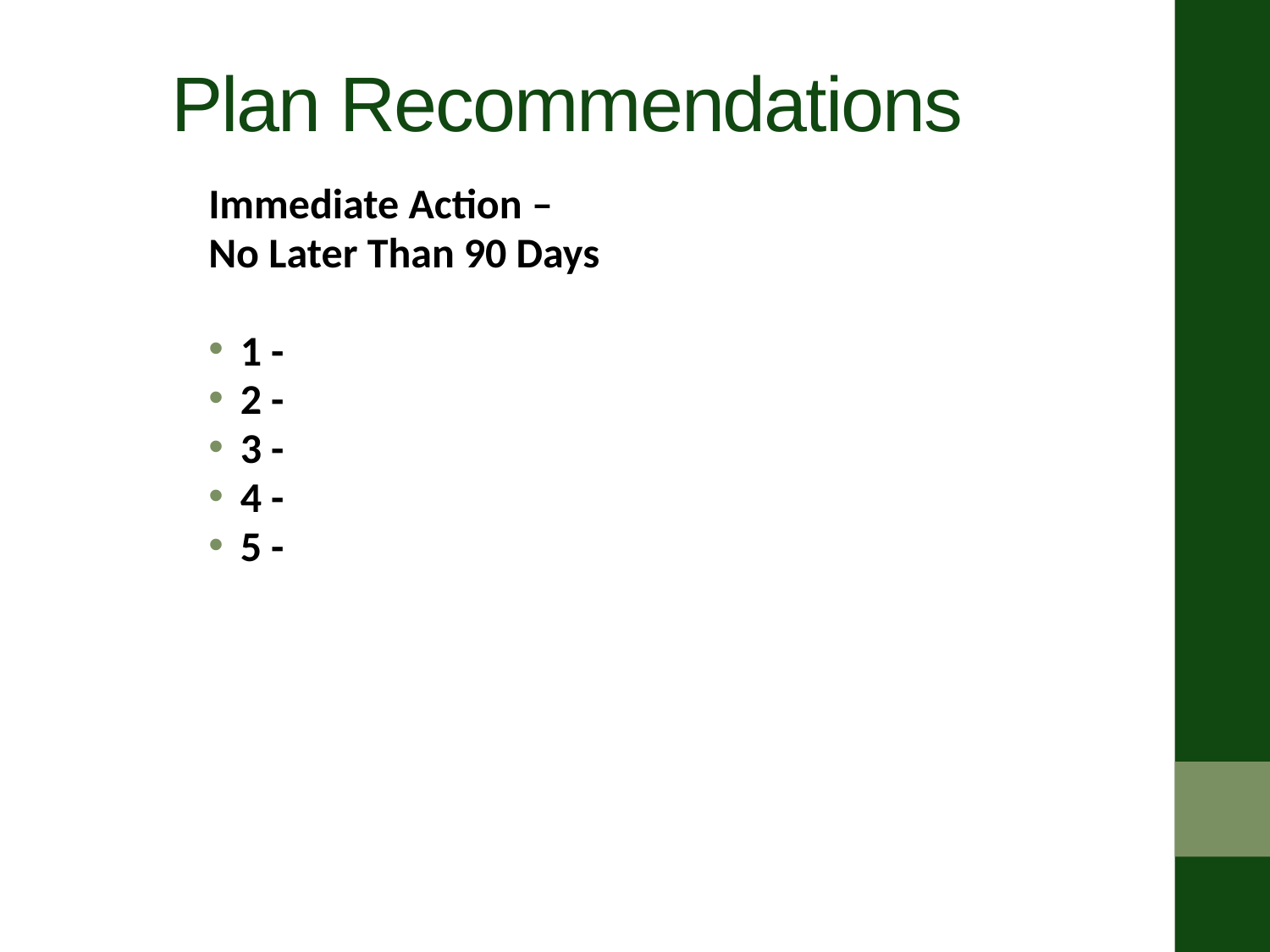

# Plan Recommendations
Immediate Action –
No Later Than 90 Days

1 -
2 -
3 -
4 -
5 -